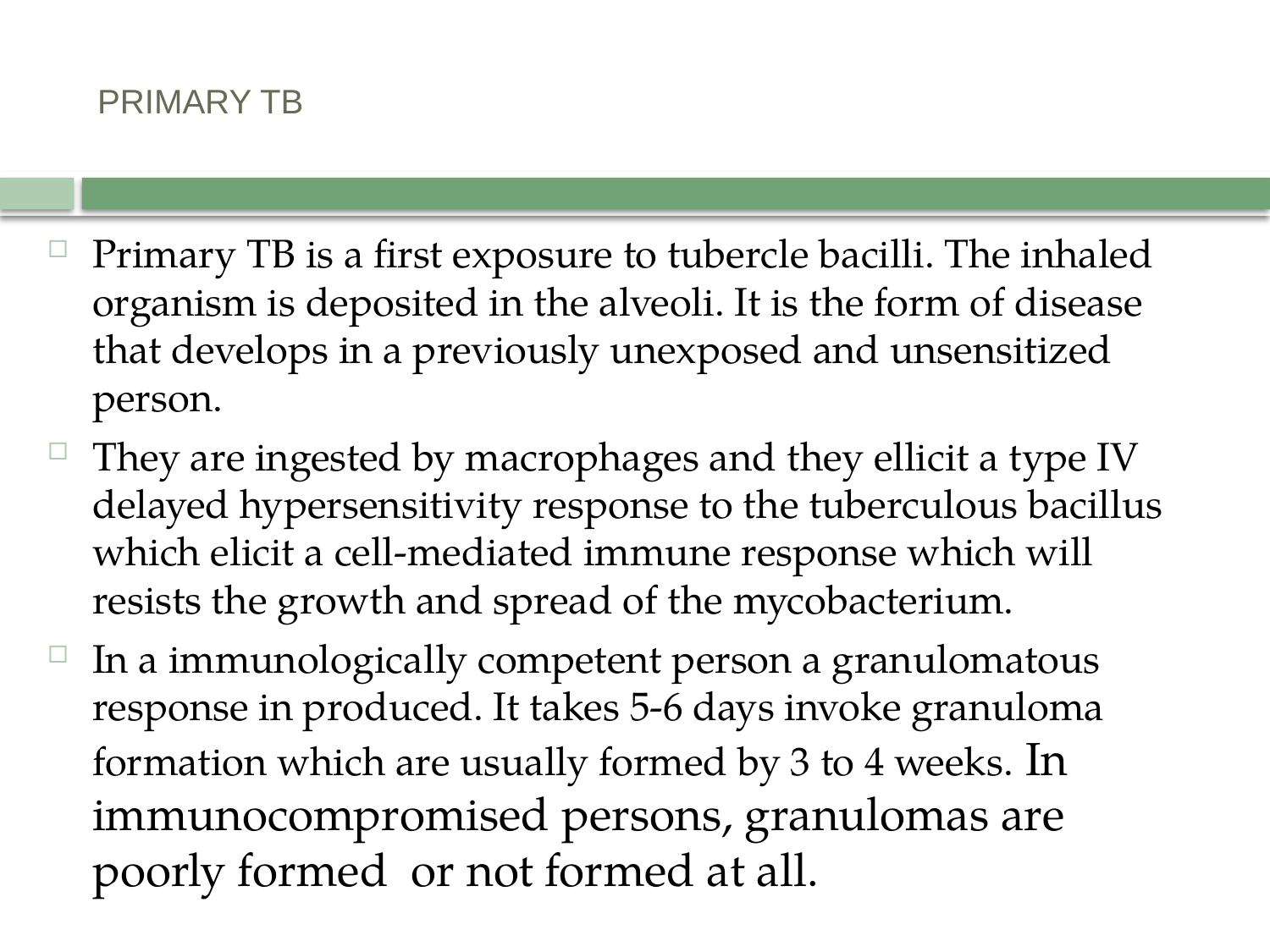

# PRIMARY TB
Primary TB is a first exposure to tubercle bacilli. The inhaled organism is deposited in the alveoli. It is the form of disease that develops in a previously unexposed and unsensitized person.
They are ingested by macrophages and they ellicit a type IV delayed hypersensitivity response to the tuberculous bacillus which elicit a cell-mediated immune response which will resists the growth and spread of the mycobacterium.
In a immunologically competent person a granulomatous response in produced. It takes 5-6 days invoke granuloma formation which are usually formed by 3 to 4 weeks. In immunocompromised persons, granulomas are poorly formed  or not formed at all.